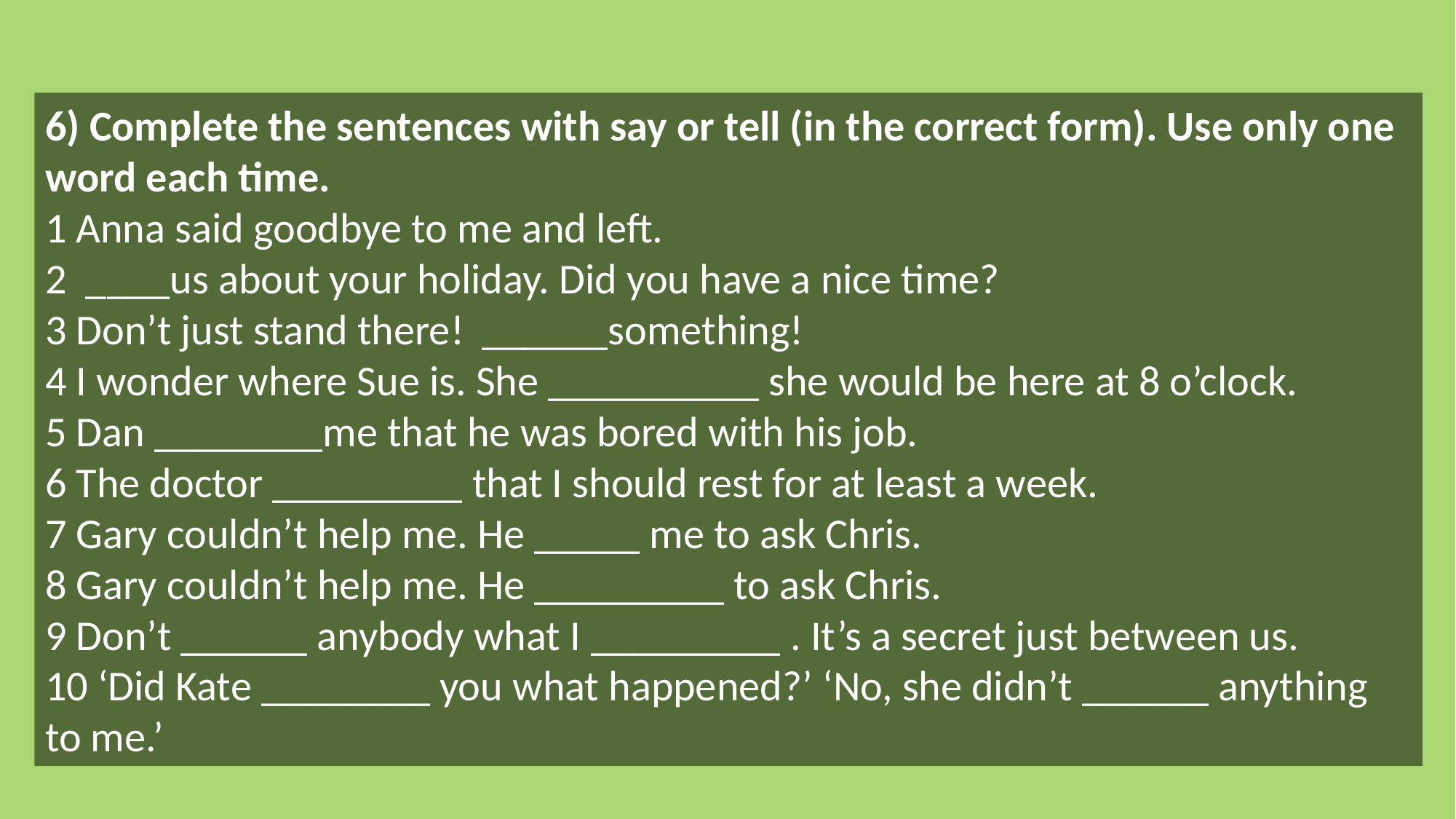

6) Complete the sentences with say or tell (in the correct form). Use only one word each time.
1 Anna said goodbye to me and left.
2  ____us about your holiday. Did you have a nice time?
3 Don’t just stand there!	______something!
4 I wonder where Sue is. She __________ she would be here at 8 o’clock.
5 Dan	________me that he was bored with his job.
6 The doctor _________ that I should rest for at least a week.
7 Gary couldn’t help me. He _____ me to ask Chris.
8 Gary couldn’t help me. He _________ to ask Chris.
9 Don’t ______ anybody what I	_________ . It’s a secret just between us.
10 ‘Did Kate ________ you what happened?’ ‘No, she didn’t ______ anything to me.’